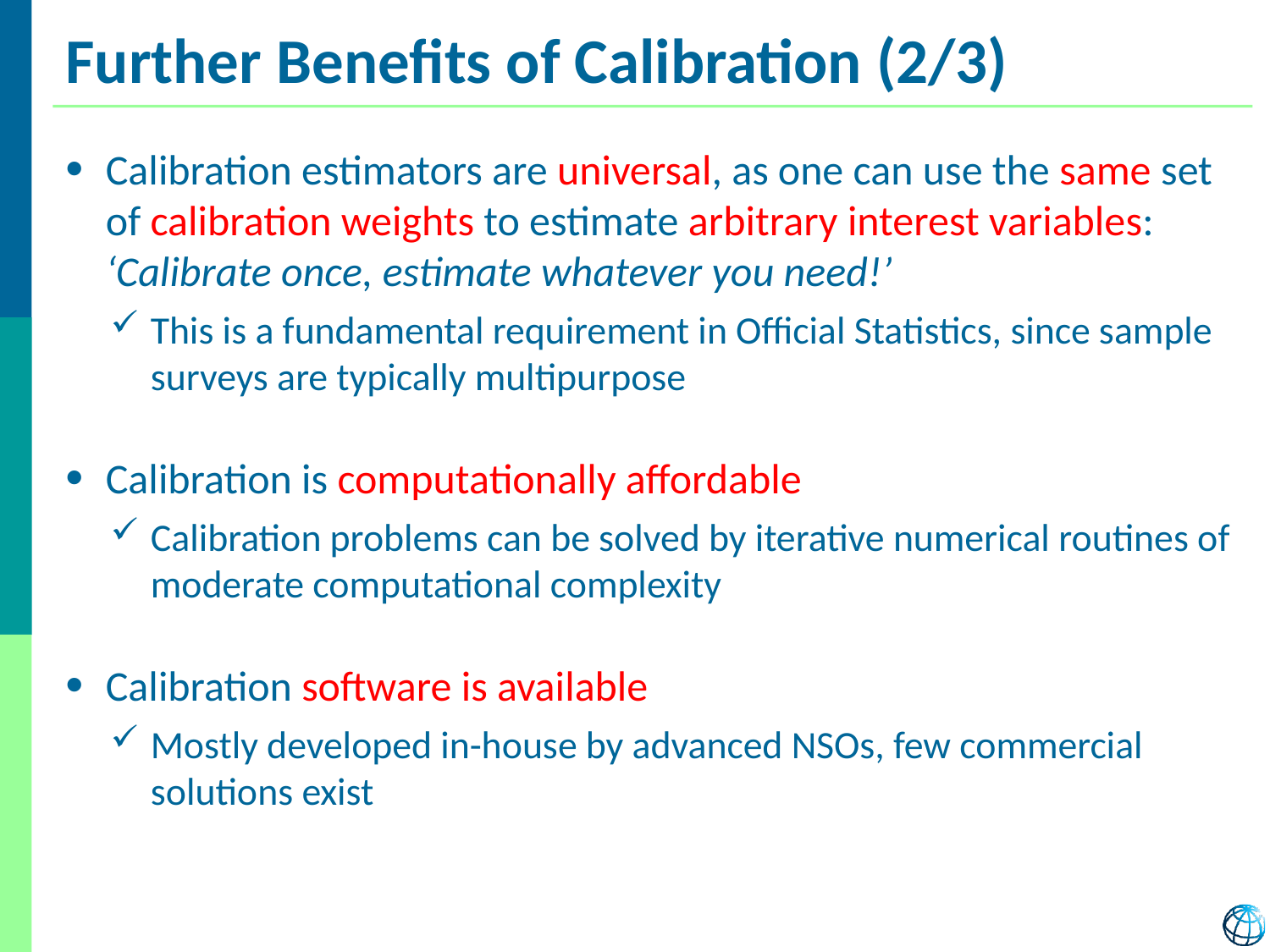

# Further Benefits of Calibration (2/3)
Calibration estimators are universal, as one can use the same set of calibration weights to estimate arbitrary interest variables: ‘Calibrate once, estimate whatever you need!’
This is a fundamental requirement in Official Statistics, since sample surveys are typically multipurpose
Calibration is computationally affordable
Calibration problems can be solved by iterative numerical routines of moderate computational complexity
Calibration software is available
Mostly developed in-house by advanced NSOs, few commercial solutions exist